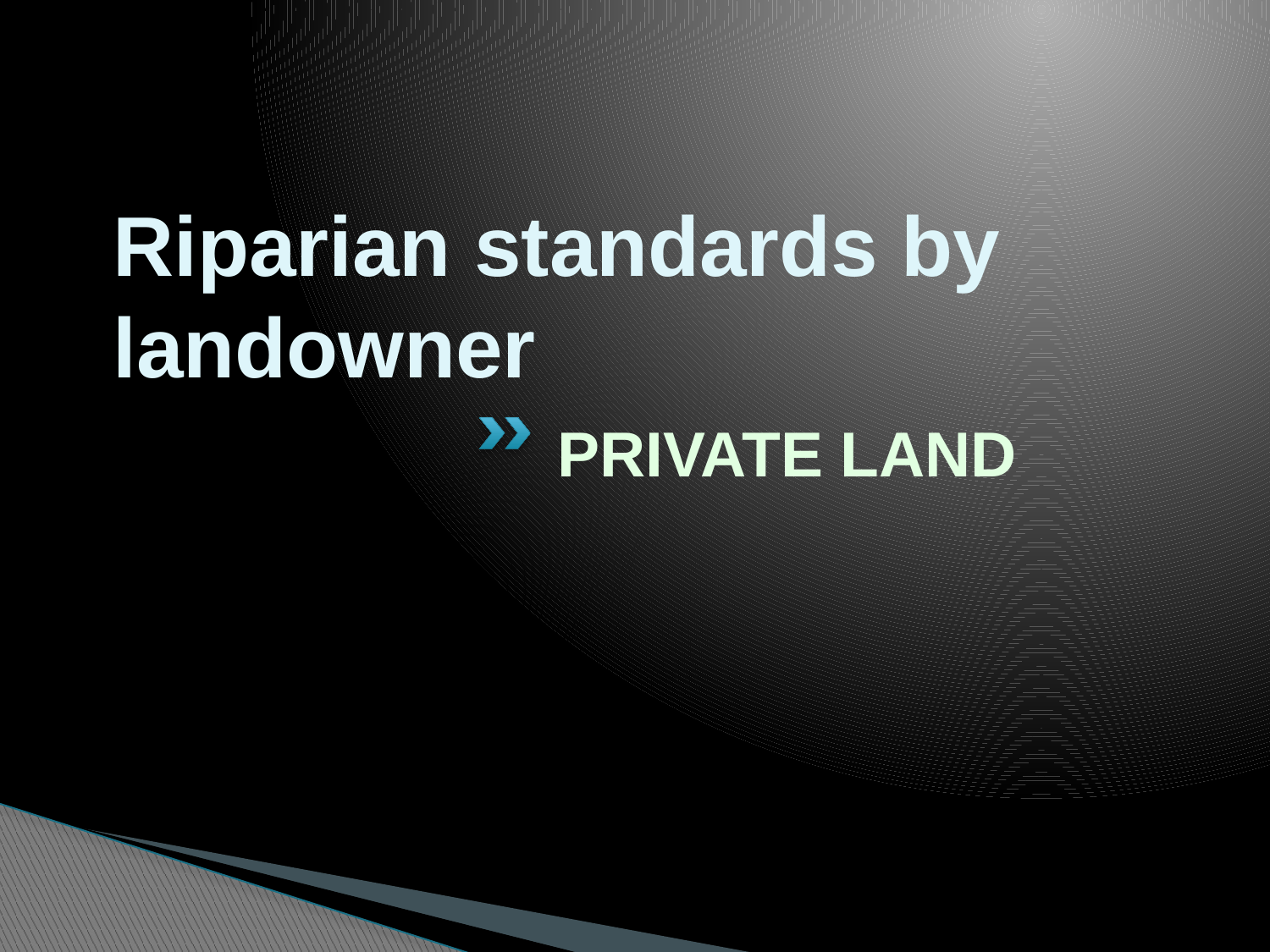

# Riparian standards by landowner
PRIVATE LAND